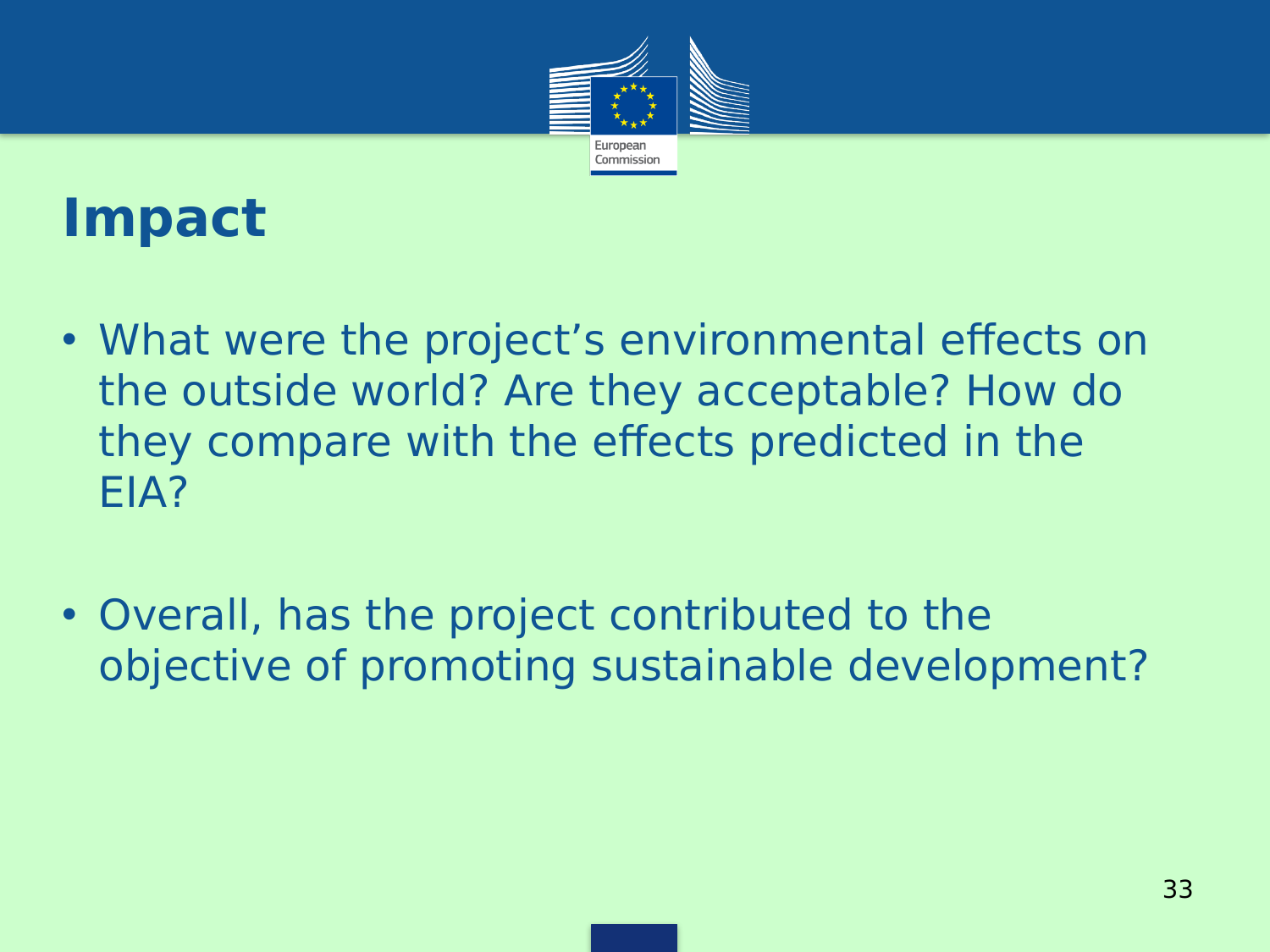

# Impact
What were the project’s environmental effects on the outside world? Are they acceptable? How do they compare with the effects predicted in the EIA?

Overall, has the project contributed to the objective of promoting sustainable development?
33